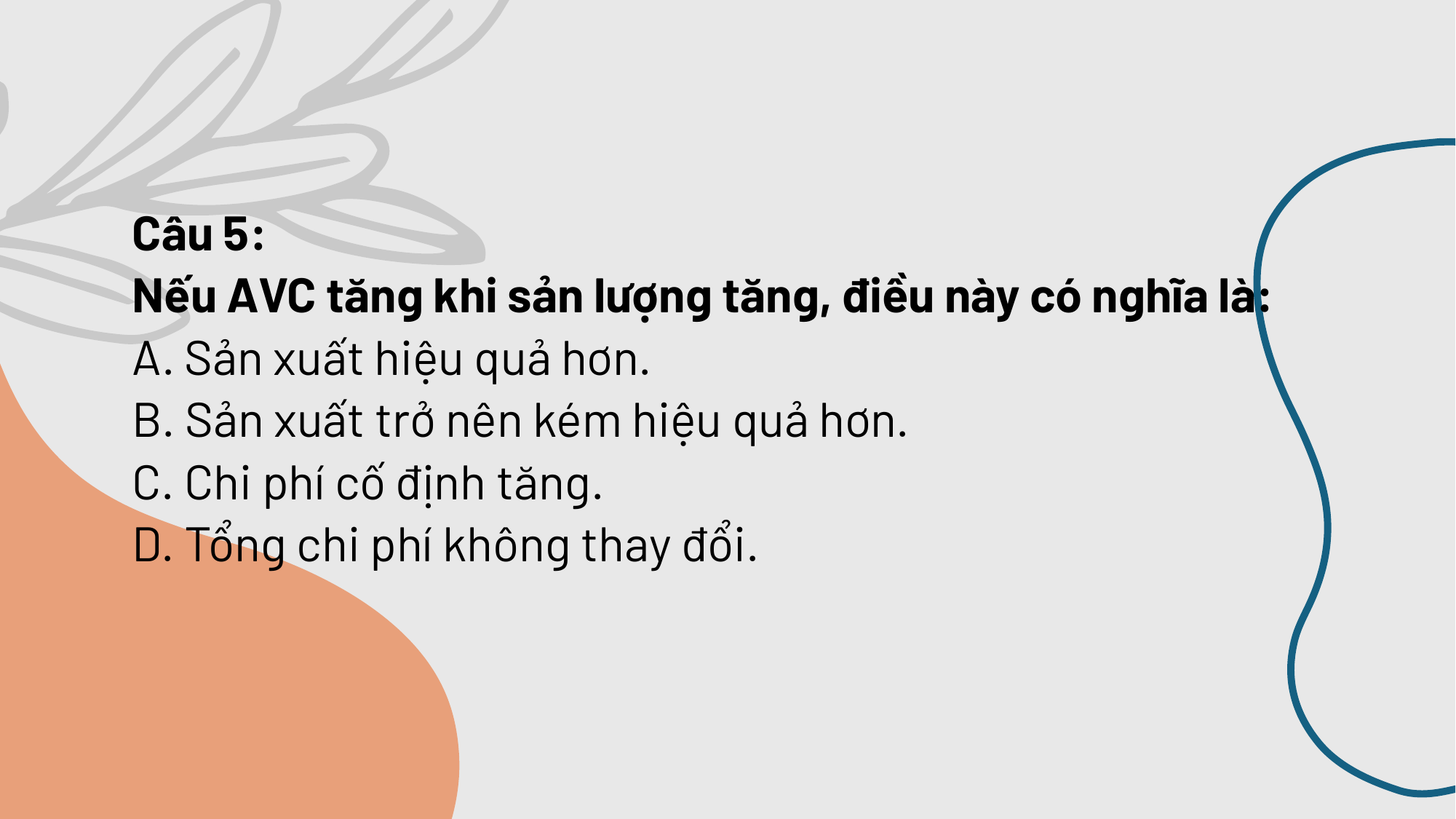

# Câu 5: Nếu AVC tăng khi sản lượng tăng, điều này có nghĩa là: A. Sản xuất hiệu quả hơn. B. Sản xuất trở nên kém hiệu quả hơn. C. Chi phí cố định tăng. D. Tổng chi phí không thay đổi.